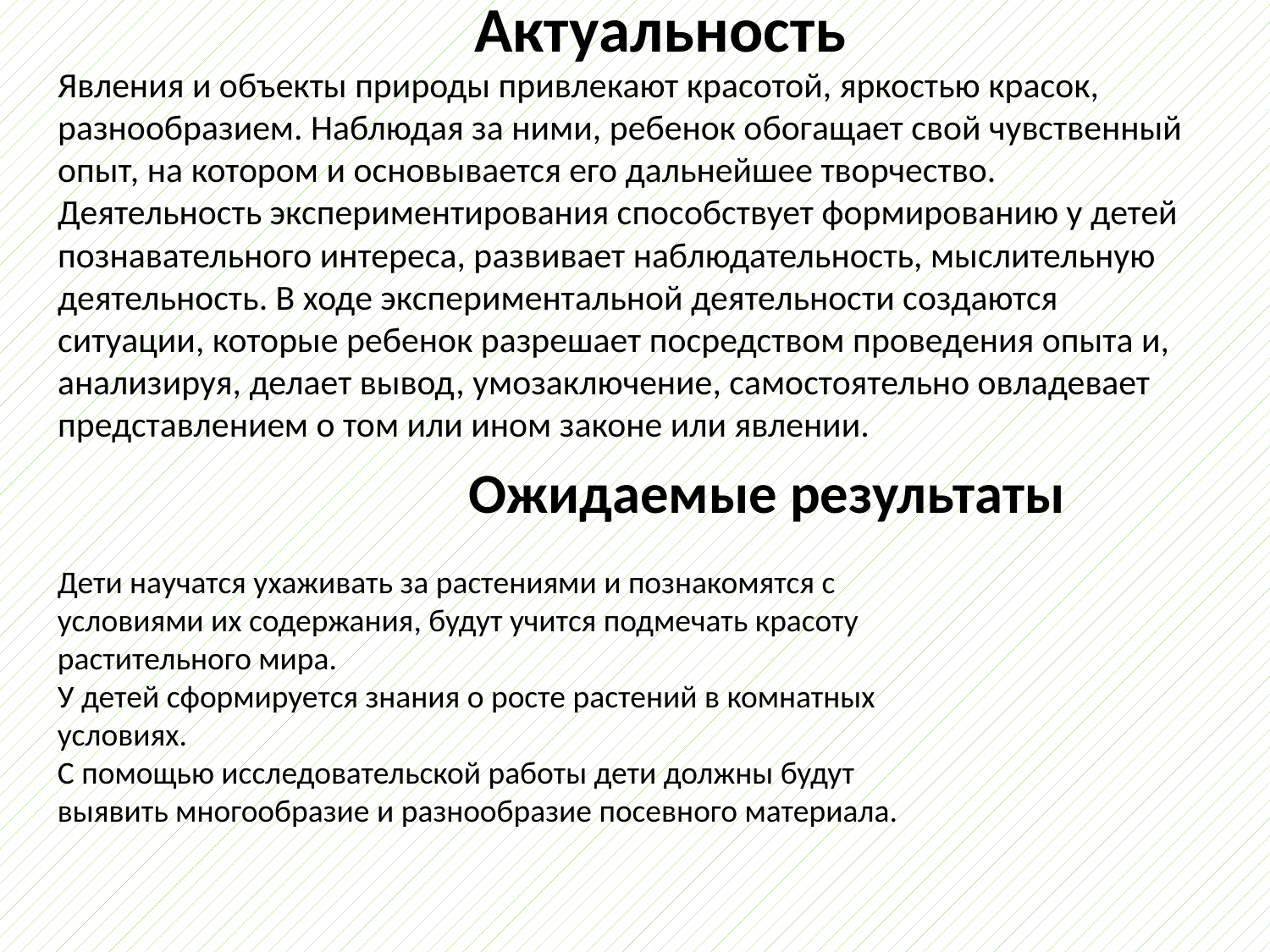

# Актуальность
Явления и объекты природы привлекают красотой, яркостью красок, разнообразием. Наблюдая за ними, ребенок обогащает свой чувственный опыт, на котором и основывается его дальнейшее творчество. Деятельность экспериментирования способствует формированию у детей познавательного интереса, развивает наблюдательность, мыслительную деятельность. В ходе экспериментальной деятельности создаются ситуации, которые ребенок разрешает посредством проведения опыта и, анализируя, делает вывод, умозаключение, самостоятельно овладевает представлением о том или ином законе или явлении.
Ожидаемые результаты
Дети научатся ухаживать за растениями и познакомятся с условиями их содержания, будут учится подмечать красоту растительного мира.
У детей сформируется знания о росте растений в комнатных условиях.
С помощью исследовательской работы дети должны будут выявить многообразие и разнообразие посевного материала.